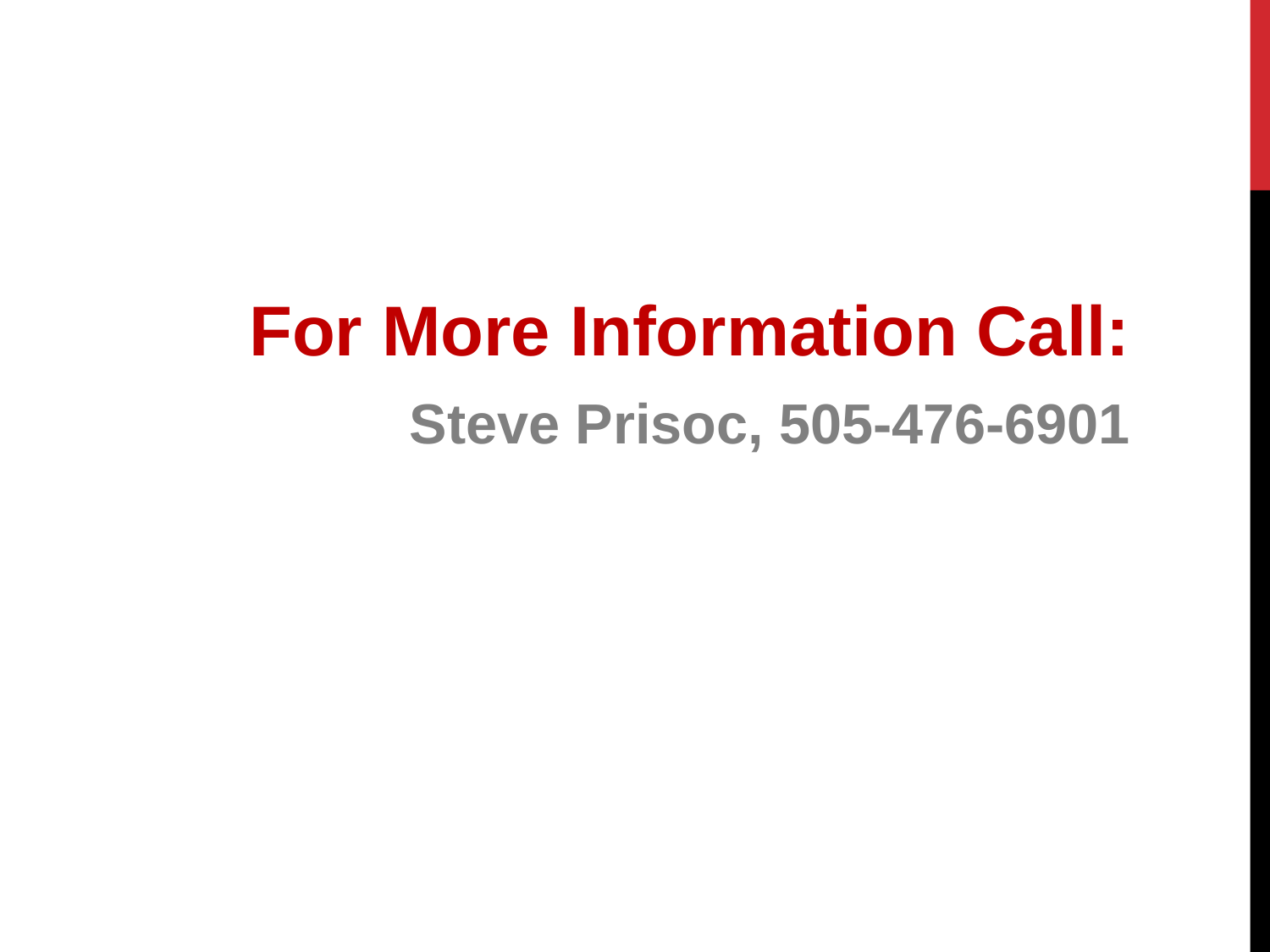

For More Information Call:
Steve Prisoc, 505-476-6901